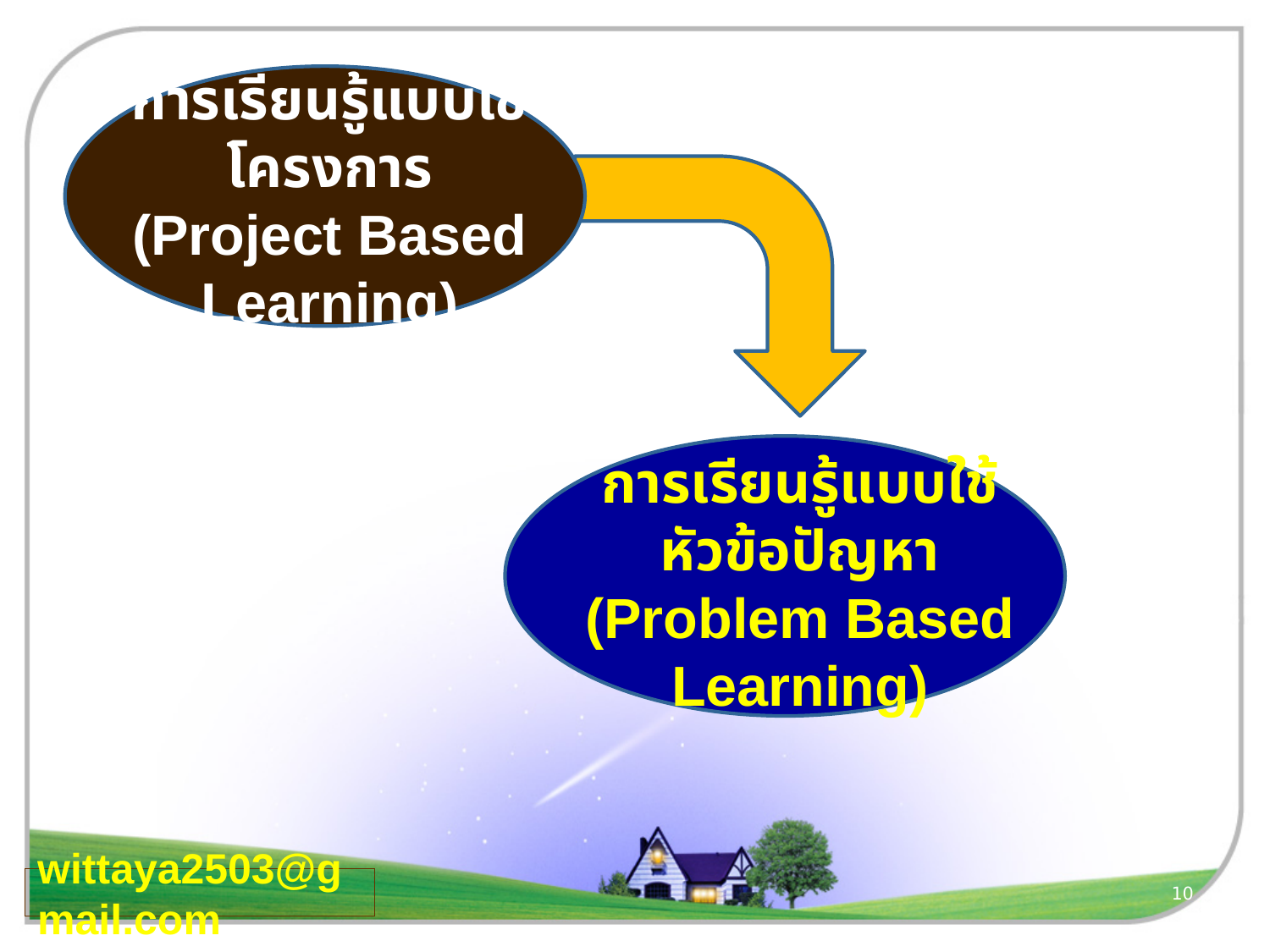

# การเรียนรู้แบบใช้โครงการ (Project Based Learning)

การเรียนรู้แบบใช้หัวข้อปัญหา
(Problem Based Learning)
wittaya2503@gmail.com
10